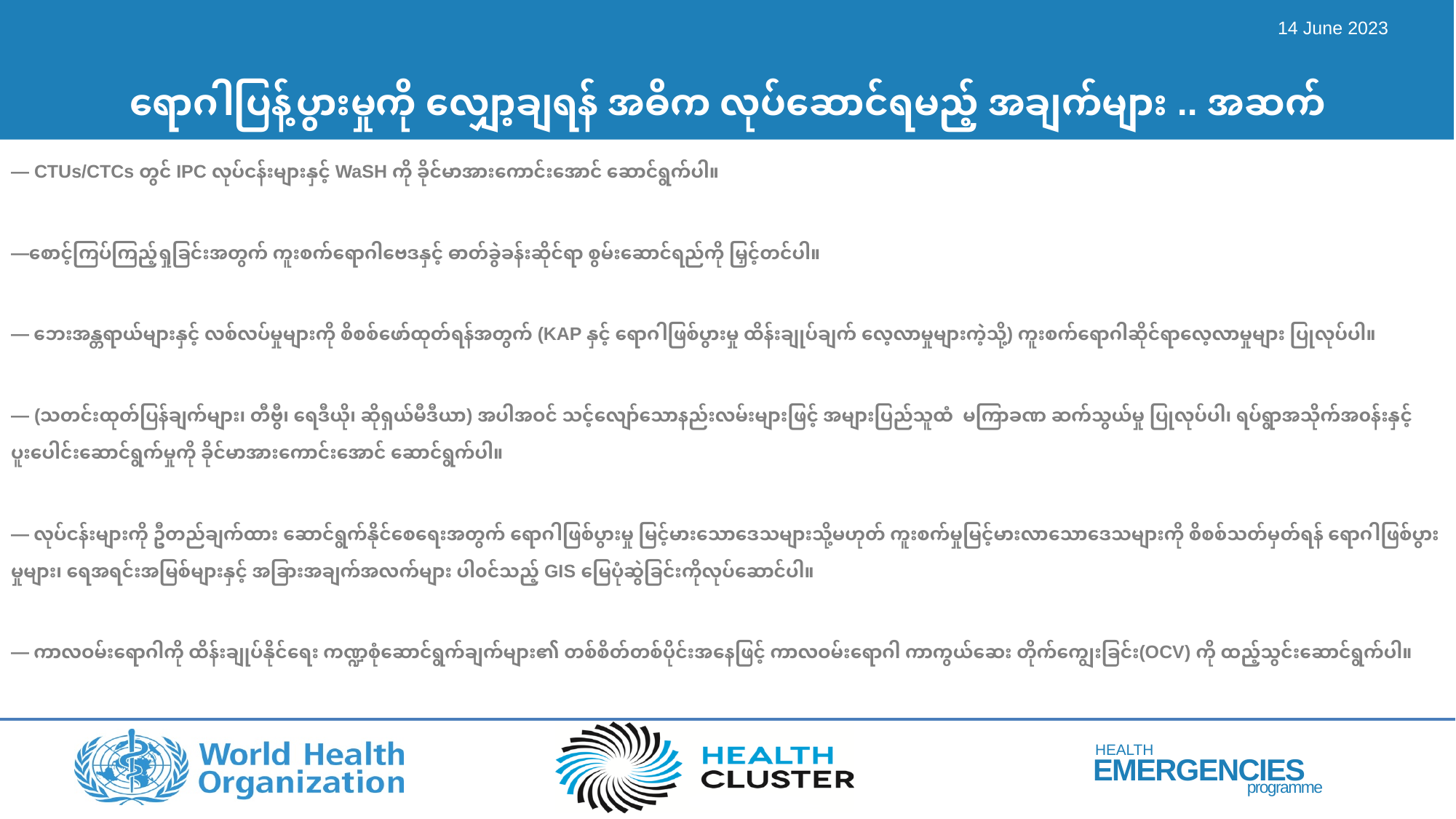

14 June 2023
# ရောဂါပြန့်ပွားမှုကို လျှော့ချရန် အဓိက လုပ်ဆောင်ရမည့် အချက်များ .. အဆက်
— CTUs/CTCs တွင် IPC လုပ်ငန်းများနှင့် WaSH ကို ခိုင်မာအားကောင်းအောင် ဆောင်ရွက်ပါ။

—စောင့်ကြပ်ကြည့်ရှုခြင်းအတွက် ကူးစက်ရောဂါဗေဒနှင့် ဓာတ်ခွဲခန်းဆိုင်ရာ စွမ်းဆောင်ရည်ကို မြှင့်တင်ပါ။

— ဘေးအန္တရာယ်များနှင့် လစ်လပ်မှုများကို စိစစ်ဖော်ထုတ်ရန်အတွက် (KAP နှင့် ရောဂါဖြစ်ပွားမှု ထိန်းချုပ်ချက် လေ့လာမှုများကဲ့သို့) ကူးစက်ရောဂါဆိုင်ရာလေ့လာမှုများ ပြုလုပ်ပါ။

— (သတင်းထုတ်ပြန်ချက်များ၊ တီဗွီ၊ ရေဒီယို၊ ဆိုရှယ်မီဒီယာ) အပါအဝင် သင့်လျော်သောနည်းလမ်းများဖြင့် အများပြည်သူထံ  မကြာခဏ ဆက်သွယ်မှု ပြုလုပ်ပါ၊ ရပ်ရွာအသိုက်အ၀န်းနှင့် ပူးပေါင်းဆောင်ရွက်မှုကို ခိုင်မာအားကောင်းအောင် ဆောင်ရွက်ပါ။

— လုပ်ငန်းများကို ဦတည်ချက်ထား ဆောင်ရွက်နိုင်စေရေးအတွက် ရောဂါဖြစ်ပွားမှု မြင့်မားသောဒေသများသို့မဟုတ် ကူးစက်မှုမြင့်မားလာသောဒေသများကို စိစစ်သတ်မှတ်ရန် ရောဂါဖြစ်ပွားမှုများ၊ ရေအရင်းအမြစ်များနှင့် အခြားအချက်အလက်များ ပါ၀င်သည့် GIS မြေပုံဆွဲခြင်းကိုလုပ်ဆောင်ပါ။

— ကာလဝမ်းရောဂါကို ထိန်းချုပ်နိုင်ရေး ကဏ္ဍစုံဆောင်ရွက်ချက်များ၏ တစ်စိတ်တစ်ပိုင်းအနေဖြင့် ကာလဝမ်းရောဂါ ကာကွယ်ဆေး တိုက်ကျွေးခြင်း(OCV) ကို ထည့်သွင်းဆောင်ရွက်ပါ။